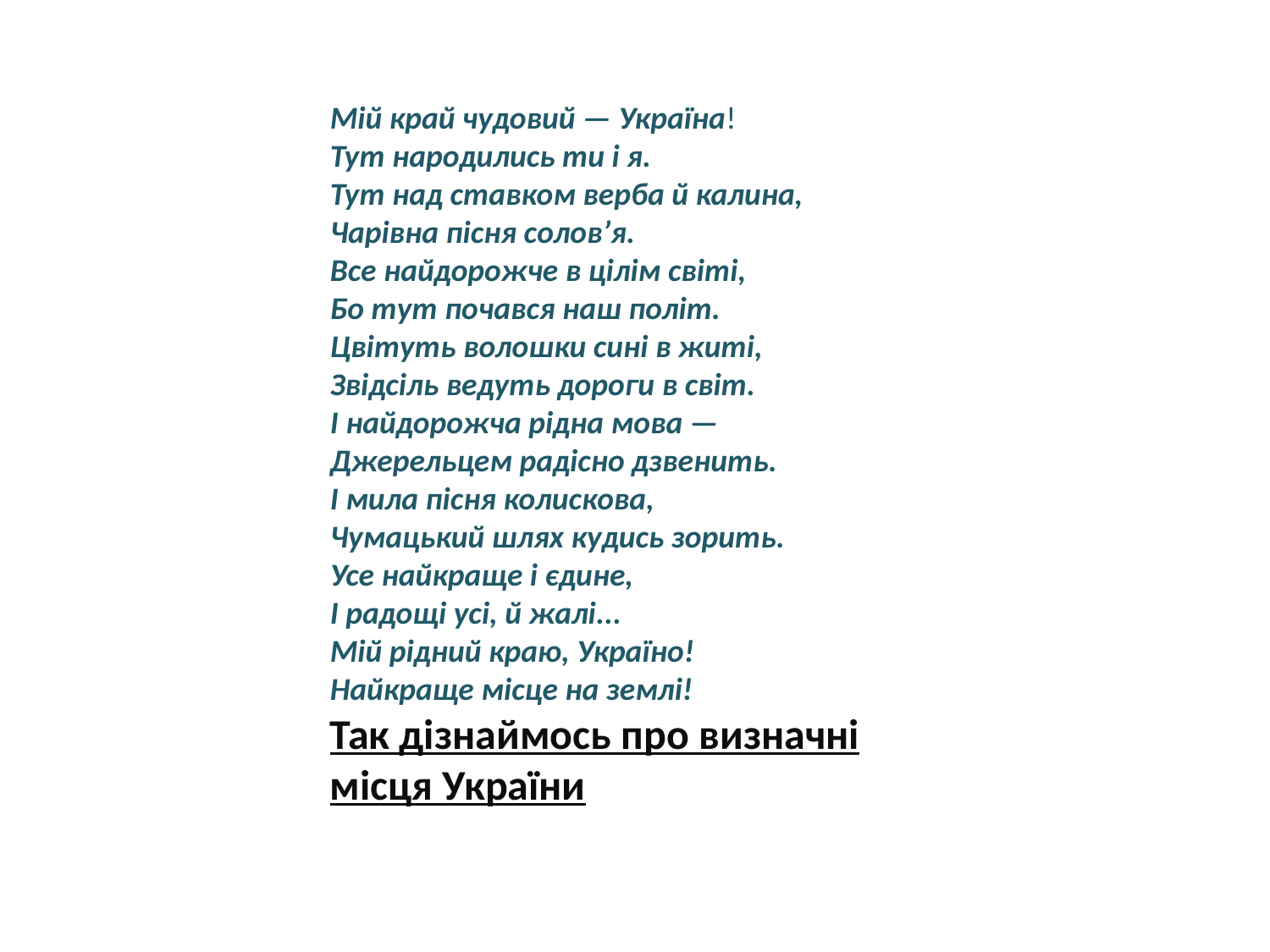

Мій край чудовий — Україна!
Тут народились ти і я.
Тут над ставком верба й калина,
Чарівна пісня солов’я.
Все найдорожче в цілім світі,
Бо тут почався наш політ.
Цвітуть волошки сині в житі,
Звідсіль ведуть дороги в світ.
І найдорожча рідна мова —
Джерельцем радісно дзвенить.
І мила пісня колискова,
Чумацький шлях кудись зорить.
Усе найкраще і єдине,
І радощі усі, й жалі...
Мій рідний краю, Україно!
Найкраще місце на землі!
Так дізнаймось про визначні місця України